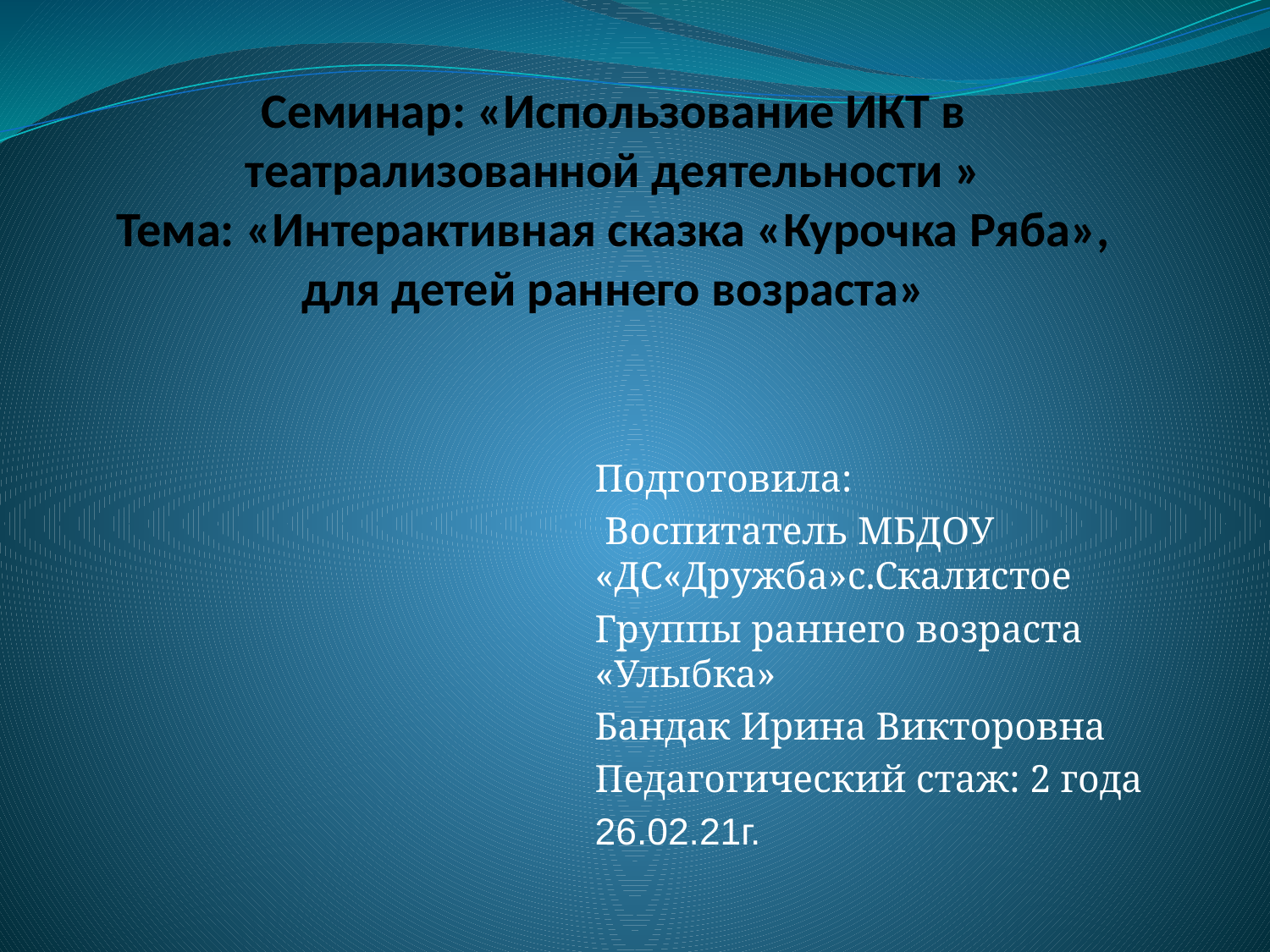

# Семинар: «Использование ИКТ в театрализованной деятельности » Тема: «Интерактивная сказка «Курочка Ряба», для детей раннего возраста»
Подготовила:
 Воспитатель МБДОУ «ДС«Дружба»с.Скалистое
Группы раннего возраста «Улыбка»
Бандак Ирина Викторовна
Педагогический стаж: 2 года
26.02.21г.